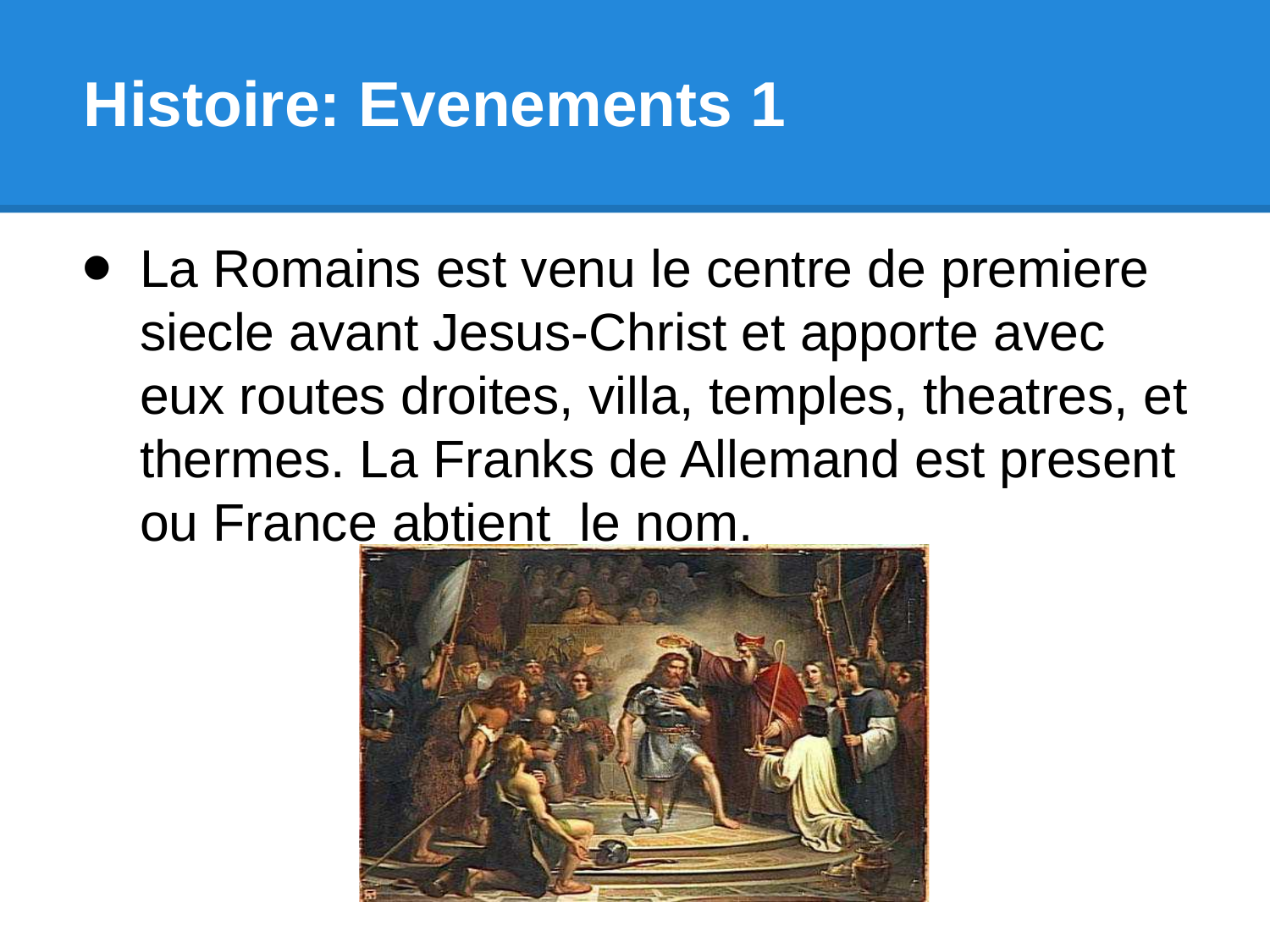

# Histoire: Evenements 1
La Romains est venu le centre de premiere siecle avant Jesus-Christ et apporte avec eux routes droites, villa, temples, theatres, et thermes. La Franks de Allemand est present ou France abtient  le nom.